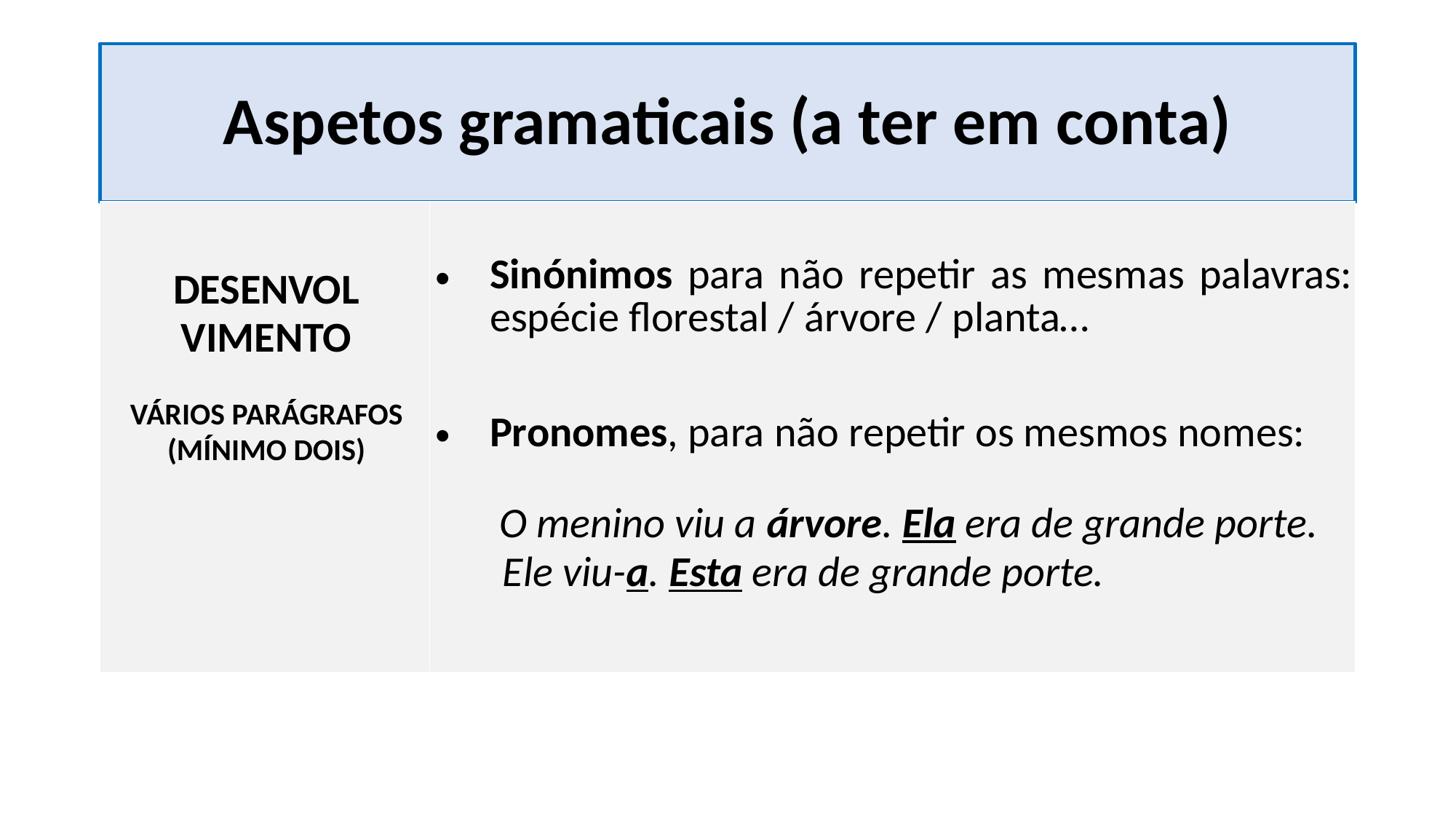

# Aspetos gramaticais (a ter em conta)
| DESENVOL VIMENTO   VÁRIOS PARÁGRAFOS (MÍNIMO DOIS) | Sinónimos para não repetir as mesmas palavras: espécie florestal / árvore / planta… Pronomes, para não repetir os mesmos nomes:  O menino viu a árvore. Ela era de grande porte. Ele viu-a. Esta era de grande porte. |
| --- | --- |